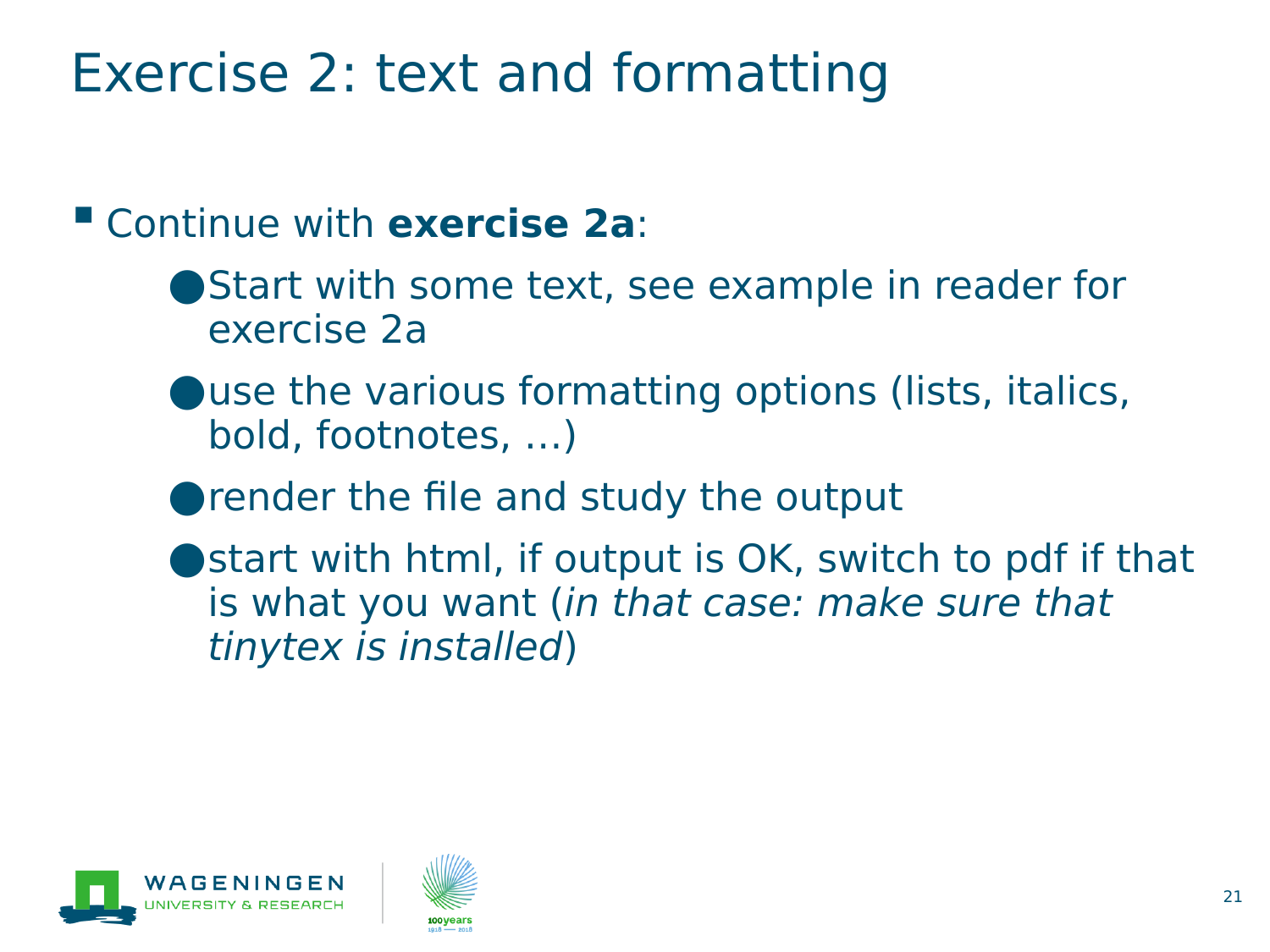

# Exercise 2: text and formatting
Continue with exercise 2a:
Start with some text, see example in reader for exercise 2a
use the various formatting options (lists, italics, bold, footnotes, …)
render the file and study the output
start with html, if output is OK, switch to pdf if that is what you want (in that case: make sure that tinytex is installed)

21